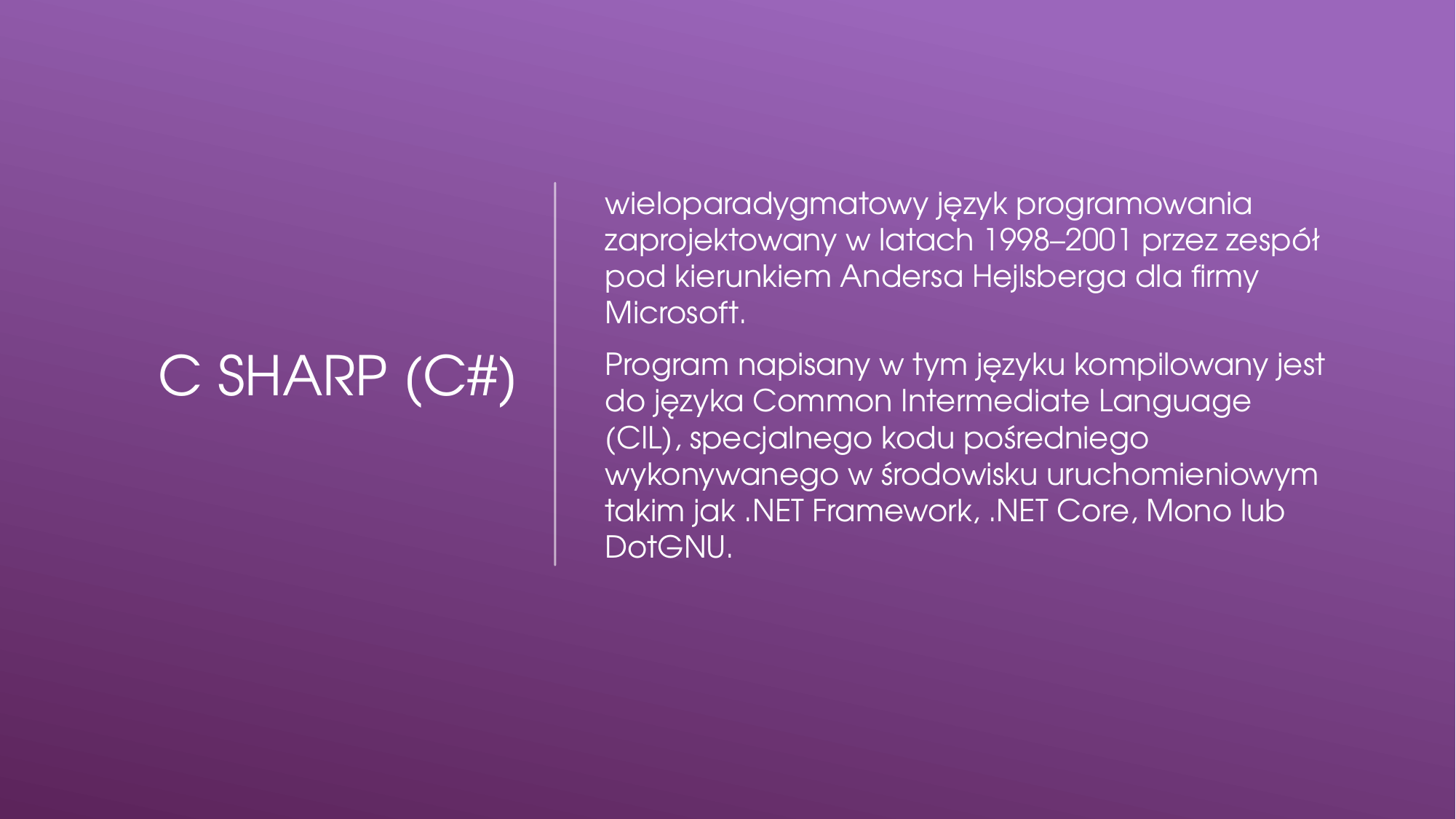

# C Sharp (C#)
wieloparadygmatowy język programowania zaprojektowany w latach 1998–2001 przez zespół pod kierunkiem Andersa Hejlsberga dla firmy Microsoft.
Program napisany w tym języku kompilowany jest do języka Common Intermediate Language (CIL), specjalnego kodu pośredniego wykonywanego w środowisku uruchomieniowym takim jak .NET Framework, .NET Core, Mono lub DotGNU.